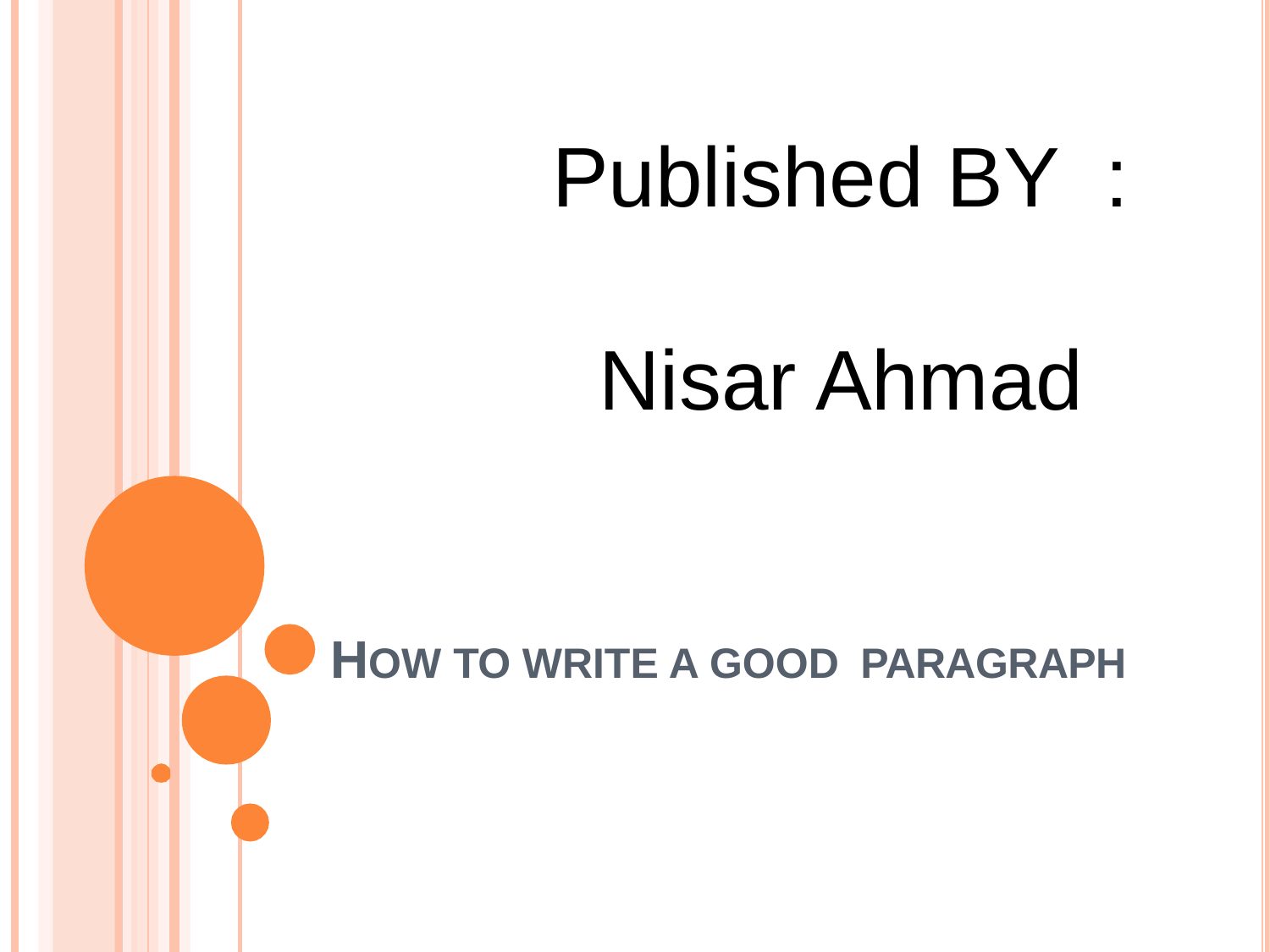

Published BY  :
  Nisar Ahmad
HOW TO WRITE A GOOD PARAGRAPH